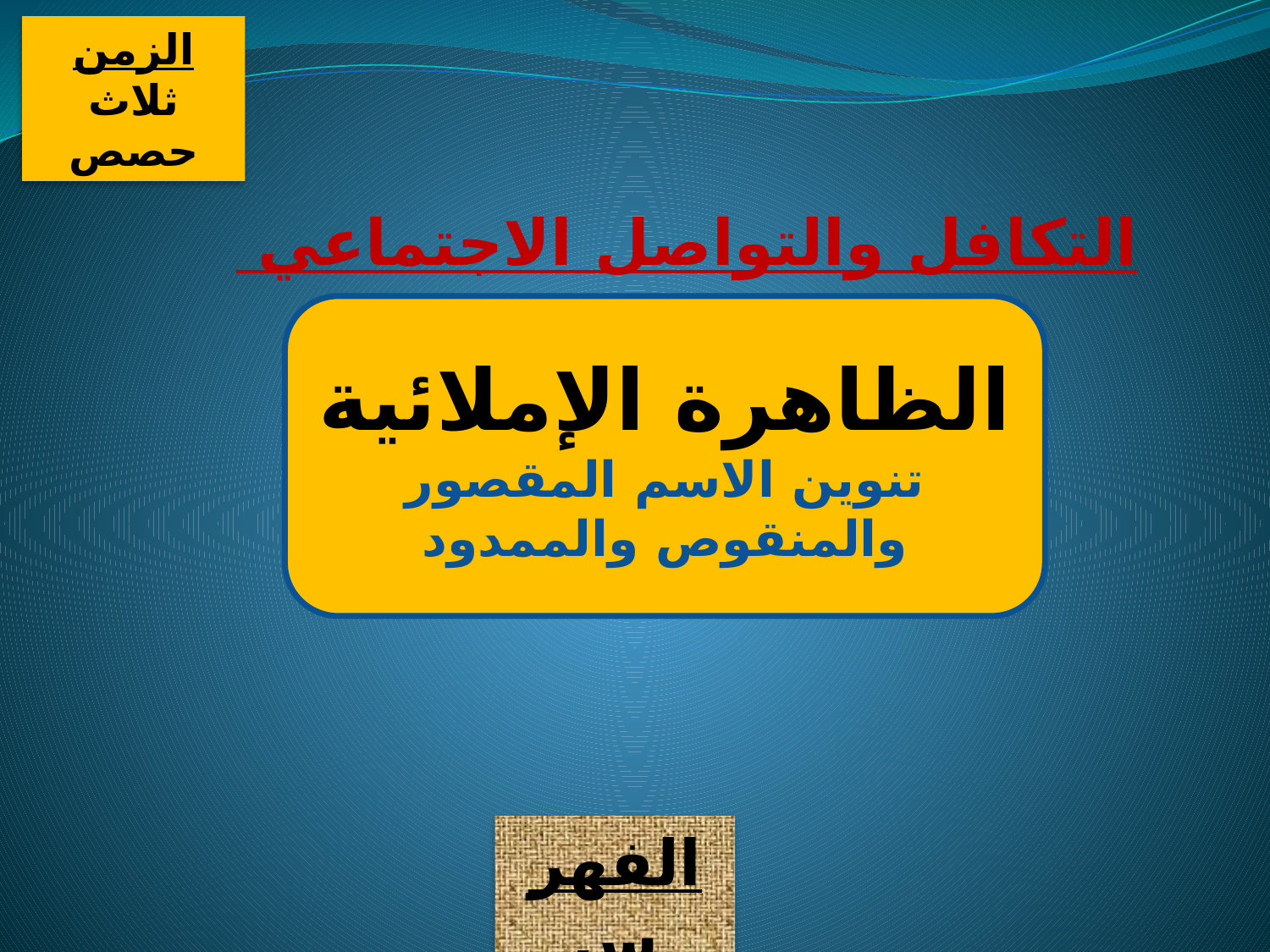

الزمن
ثلاث حصص
التكافل والتواصل الاجتماعي
الظاهرة الإملائية
تنوين الاسم المقصور والمنقوص والممدود
الفهرس